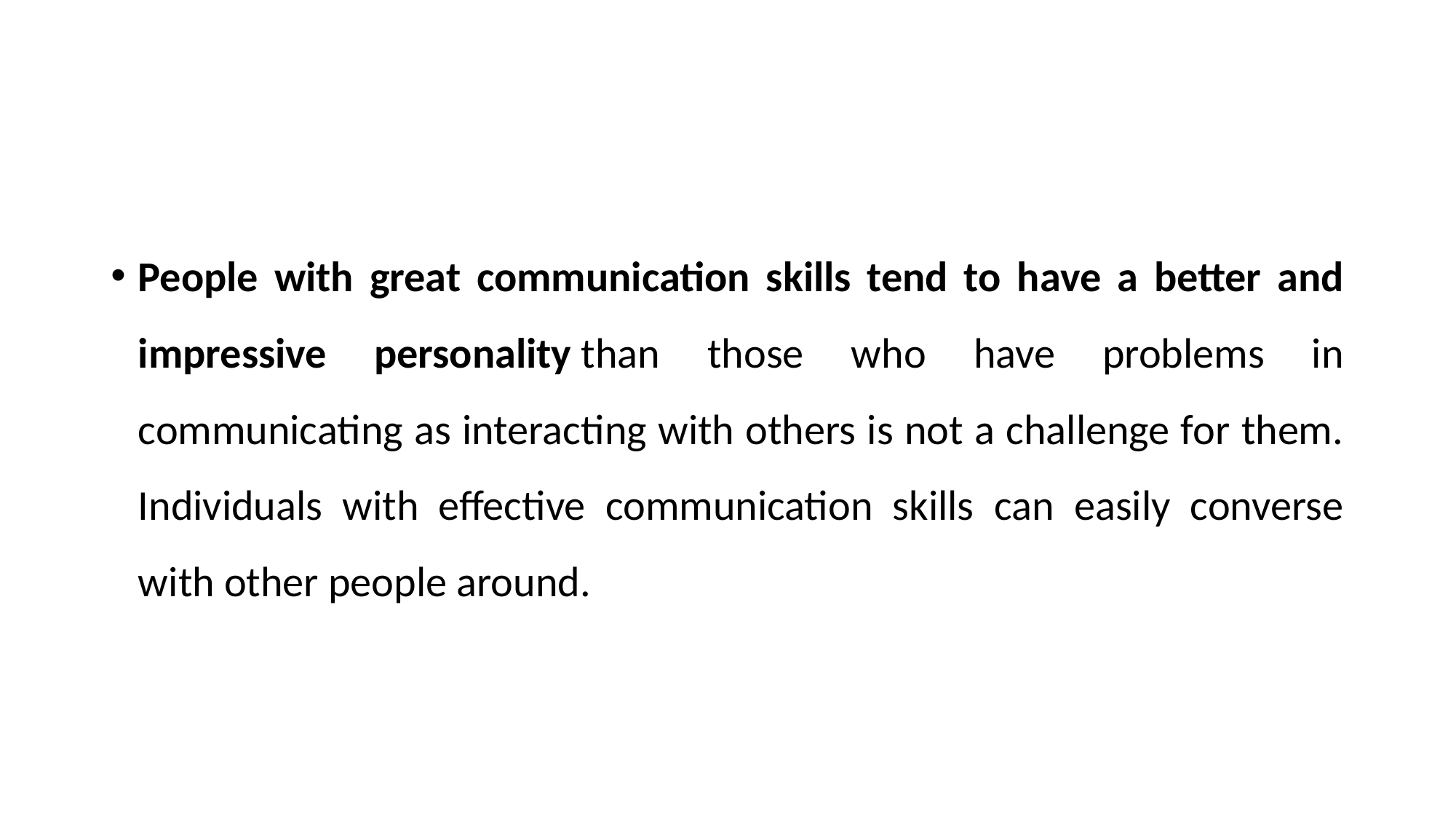

#
People with great communication skills tend to have a better and impressive personality than those who have problems in communicating as interacting with others is not a challenge for them. Individuals with effective communication skills can easily converse with other people around.